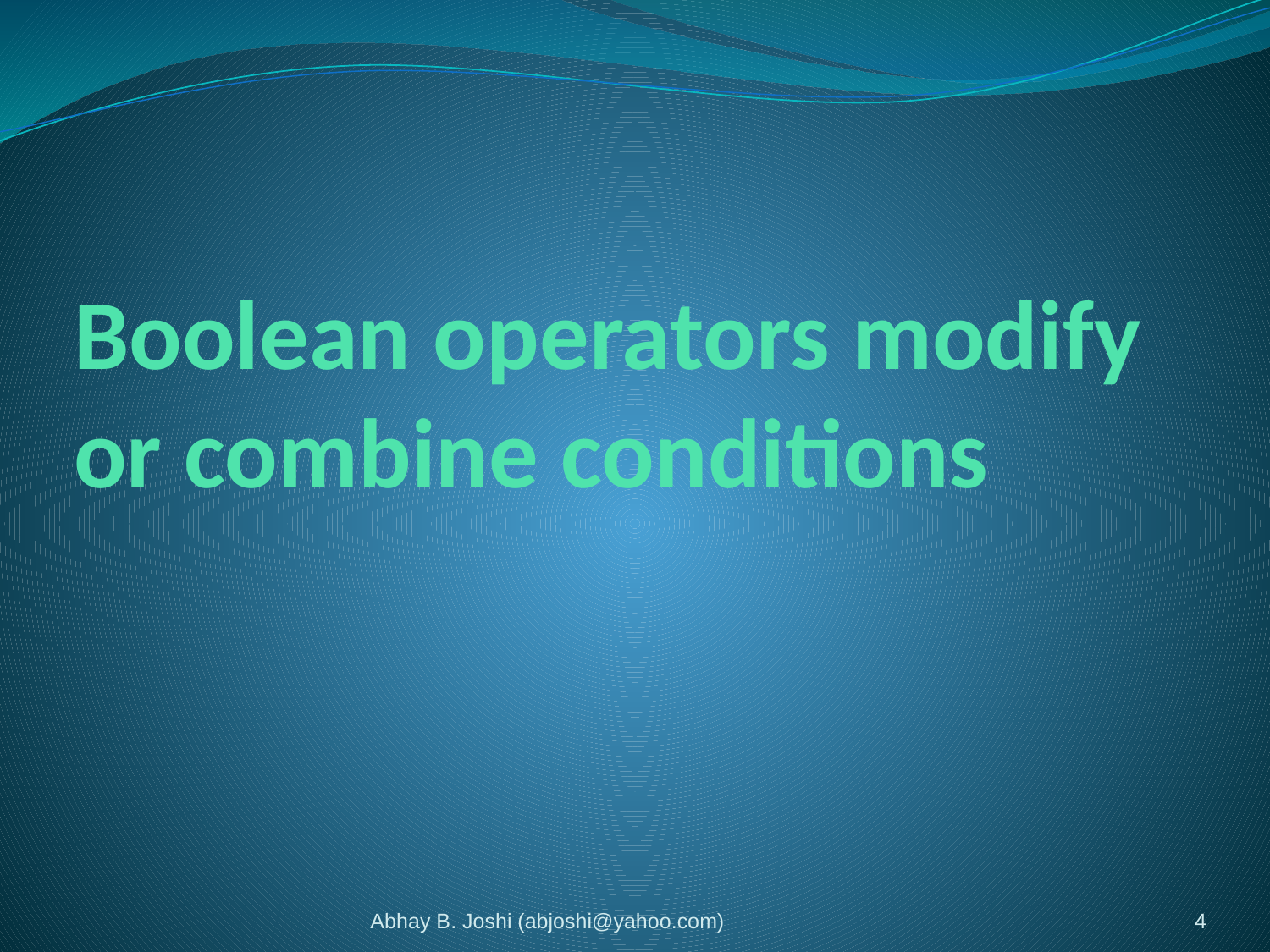

# Boolean operators modify or combine conditions
Abhay B. Joshi (abjoshi@yahoo.com)
4